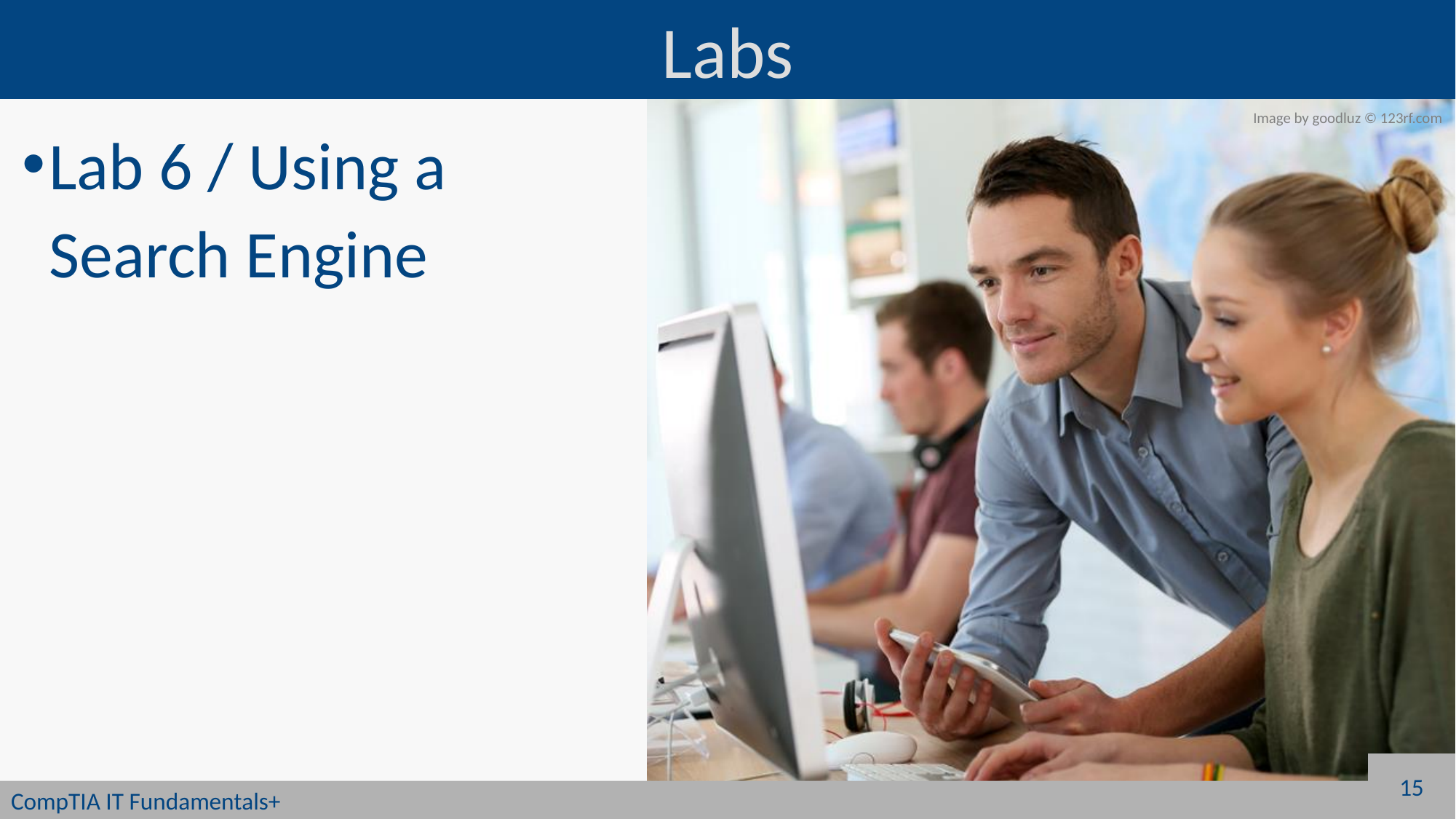

Lab 6 / Using a Search Engine
15
CompTIA IT Fundamentals+